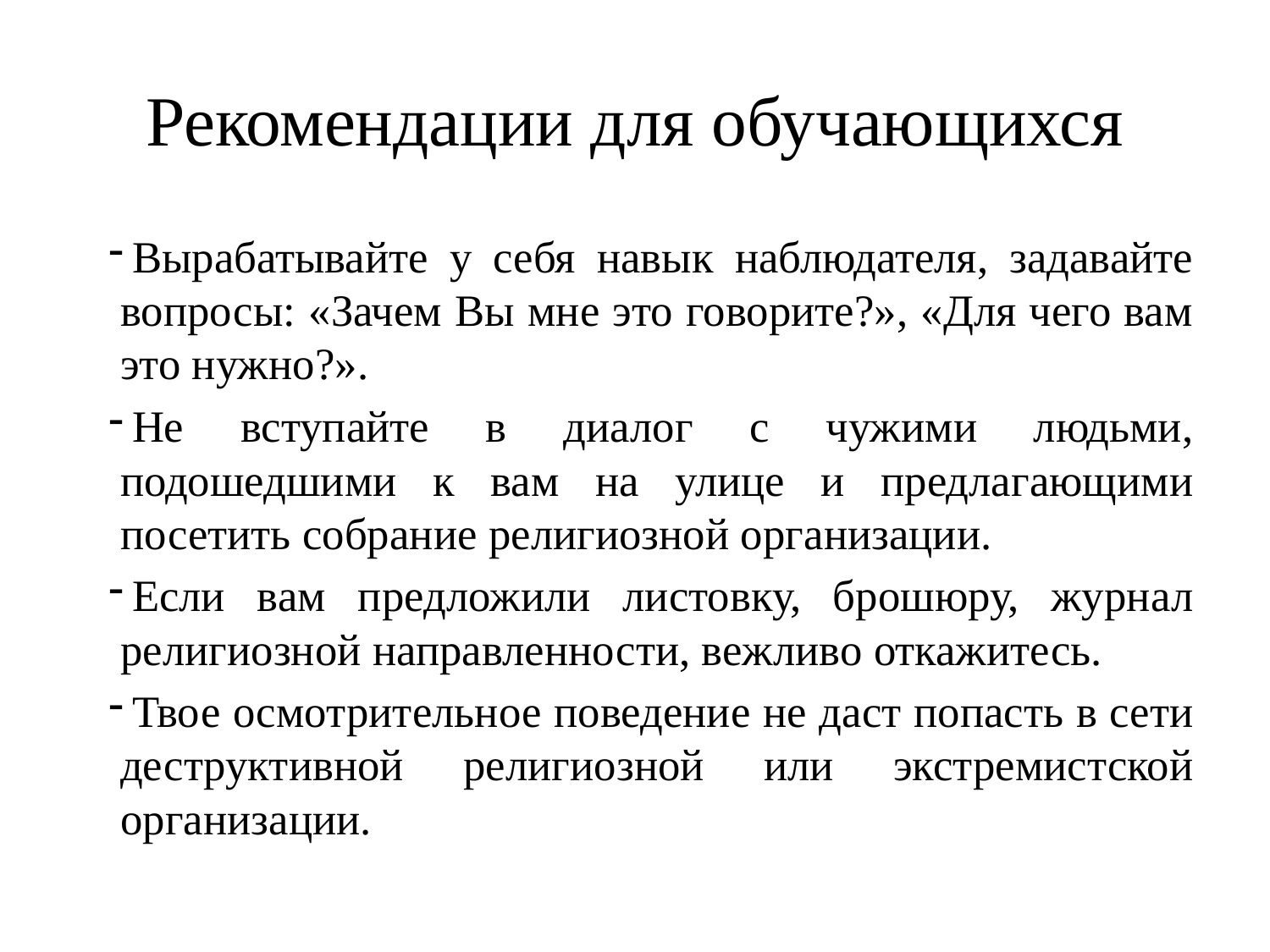

# Рекомендации для обучающихся
Вырабатывайте у себя навык наблюдателя, задавайте вопросы: «Зачем Вы мне это говорите?», «Для чего вам это нужно?».
Не вступайте в диалог с чужими людьми, подошедшими к вам на улице и предлагающими посетить собрание религиозной организации.
Если вам предложили листовку, брошюру, журнал религиозной направленности, вежливо откажитесь.
Твое осмотрительное поведение не даст попасть в сети деструктивной религиозной или экстремистской организации.